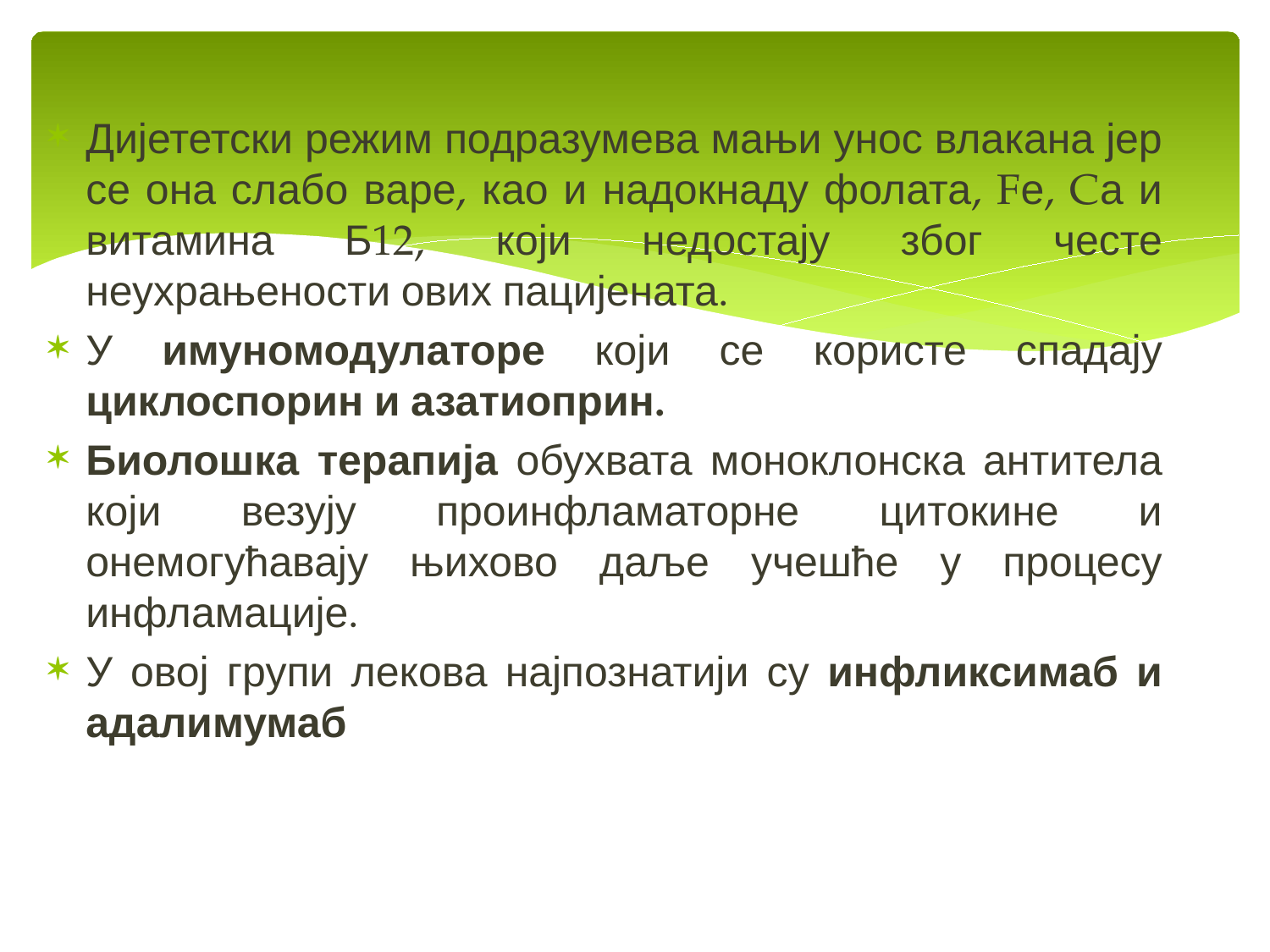

Дијететски режим подразумева мањи унос влакана јер се она слабо варе, као и надокнаду фолата, Fе, Cа и витамина Б12, који недостају због честе неухрањености ових пацијената.
У имуномодулаторе који се користе спадају циклоспорин и азатиоприн.
Биолошка терапија обухвата моноклонска антитела који везују проинфламаторне цитокине и онемогућавају њихово даље учешће у процесу инфламације.
У овој групи лекова најпознатији су инфликсимаб и адалимумаб